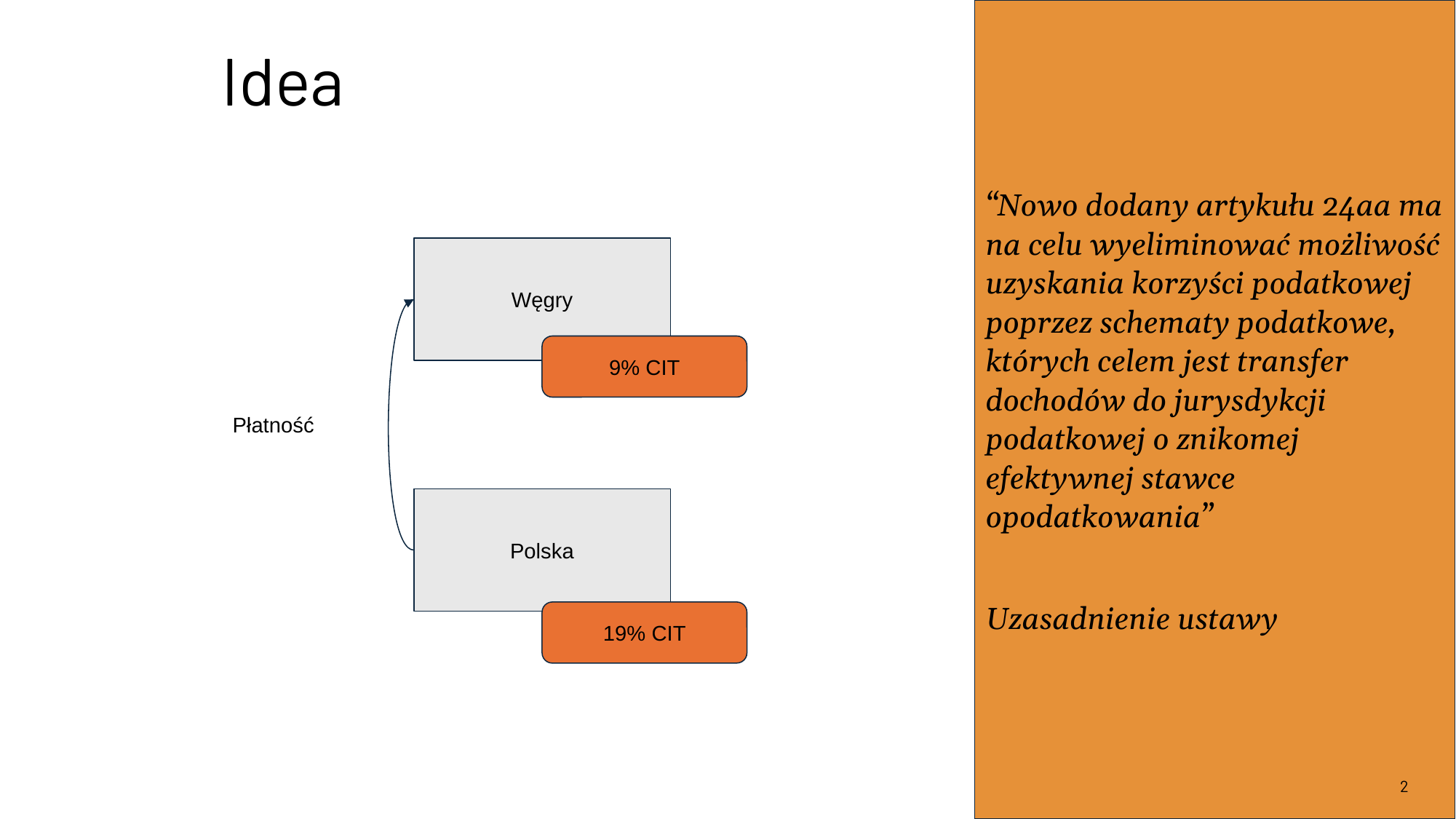

“Nowo dodany artykułu 24aa ma na celu wyeliminować możliwość uzyskania korzyści podatkowej poprzez schematy podatkowe, których celem jest transfer dochodów do jurysdykcji podatkowej o znikomej efektywnej stawce opodatkowania”

Uzasadnienie ustawy
# Idea
Węgry
9% CIT
Płatność
Polska
19% CIT
2
2